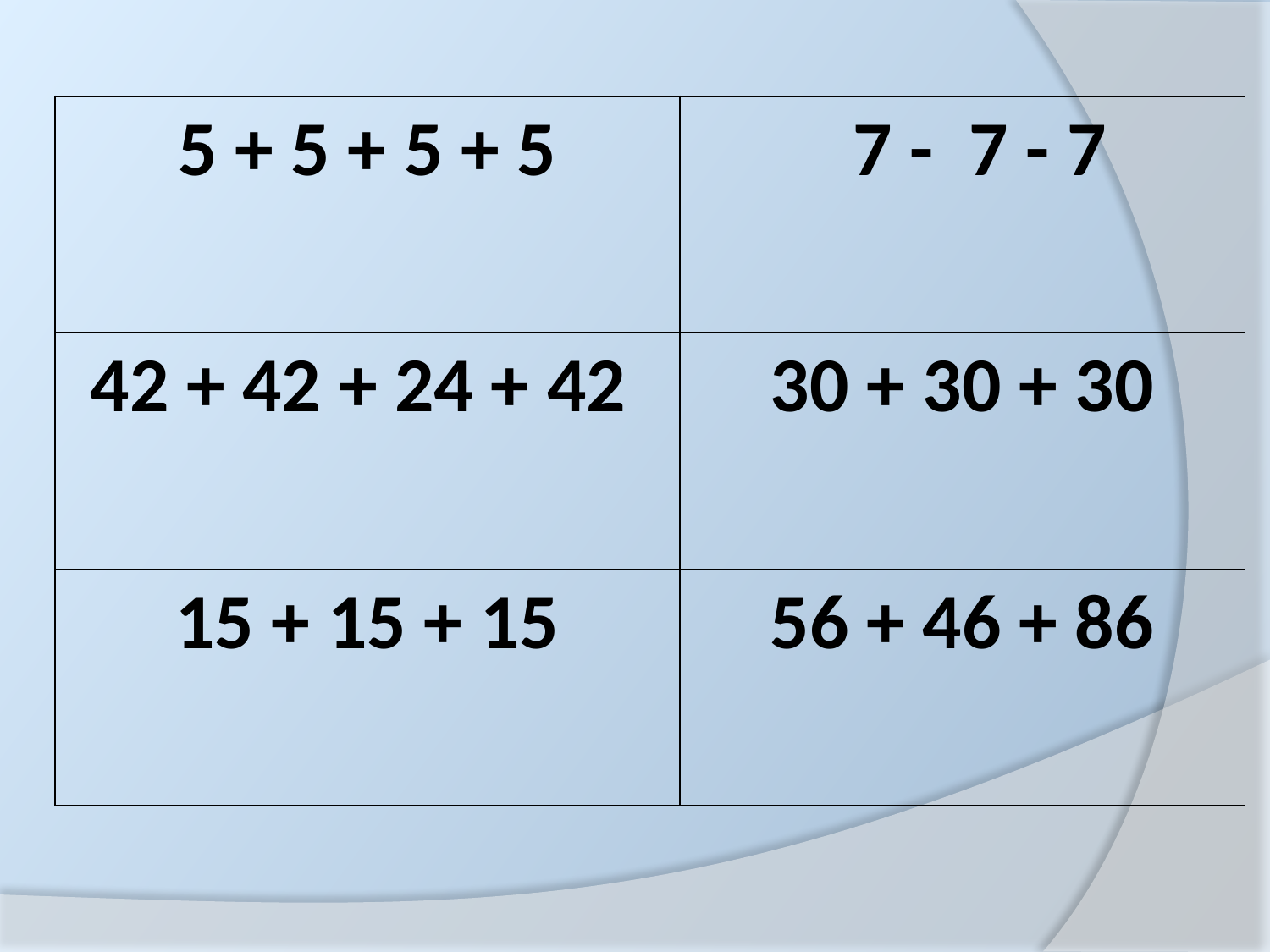

| 5 + 5 + 5 + 5 | 7 - 7 - 7 |
| --- | --- |
| 42 + 42 + 24 + 42 | 30 + 30 + 30 |
| 15 + 15 + 15 | 56 + 46 + 86 |